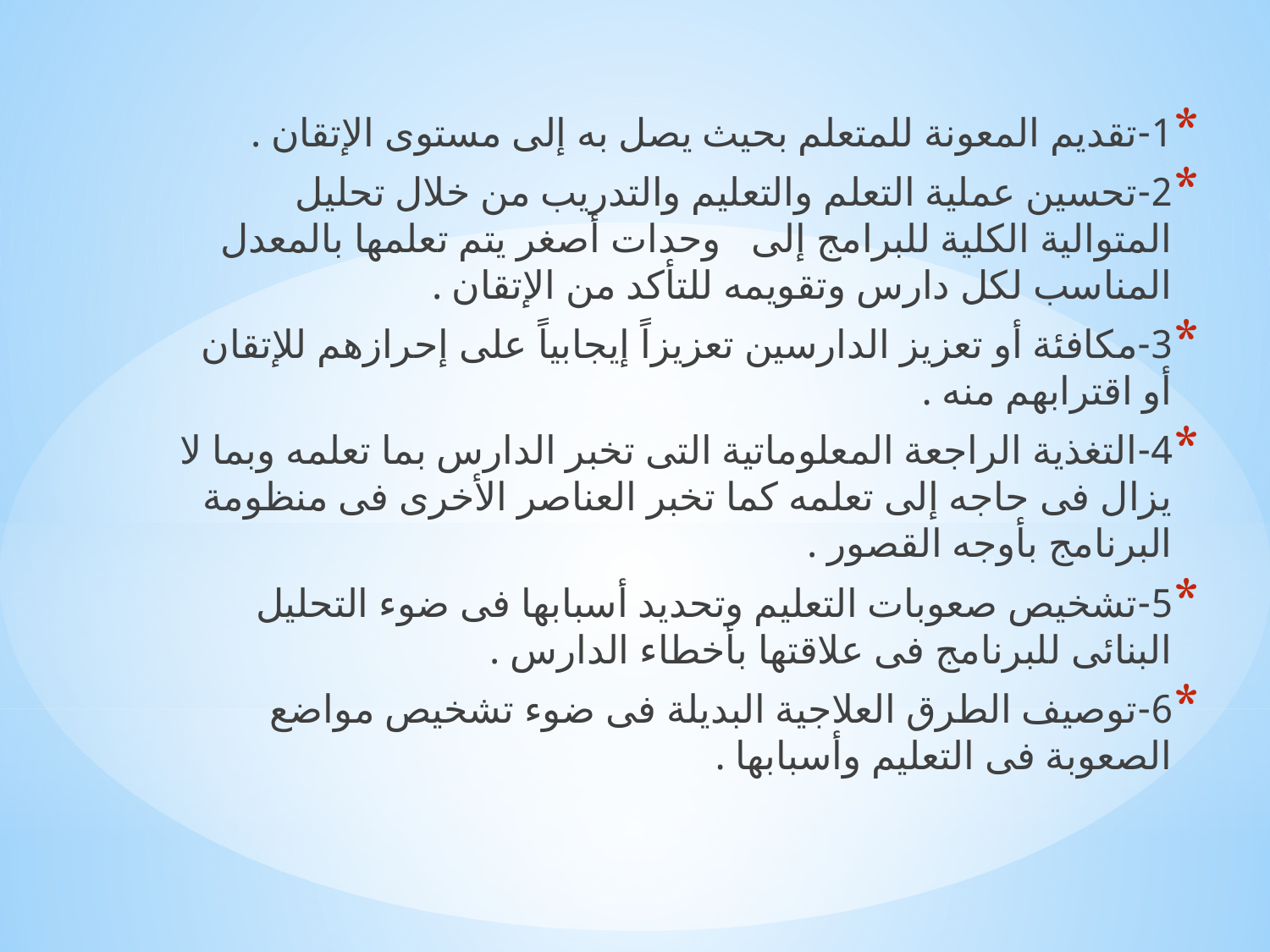

1-تقديم المعونة للمتعلم بحيث يصل به إلى مستوى الإتقان .
2-تحسين عملية التعلم والتعليم والتدريب من خلال تحليل المتوالية الكلية للبرامج إلى   وحدات أصغر يتم تعلمها بالمعدل المناسب لكل دارس وتقويمه للتأكد من الإتقان .
3-مكافئة أو تعزيز الدارسين تعزيزاً إيجابياً على إحرازهم للإتقان أو اقترابهم منه .
4-التغذية الراجعة المعلوماتية التى تخبر الدارس بما تعلمه وبما لا يزال فى حاجه إلى تعلمه كما تخبر العناصر الأخرى فى منظومة البرنامج بأوجه القصور .
5-تشخيص صعوبات التعليم وتحديد أسبابها فى ضوء التحليل البنائى للبرنامج فى علاقتها بأخطاء الدارس .
6-توصيف الطرق العلاجية البديلة فى ضوء تشخيص مواضع الصعوبة فى التعليم وأسبابها .